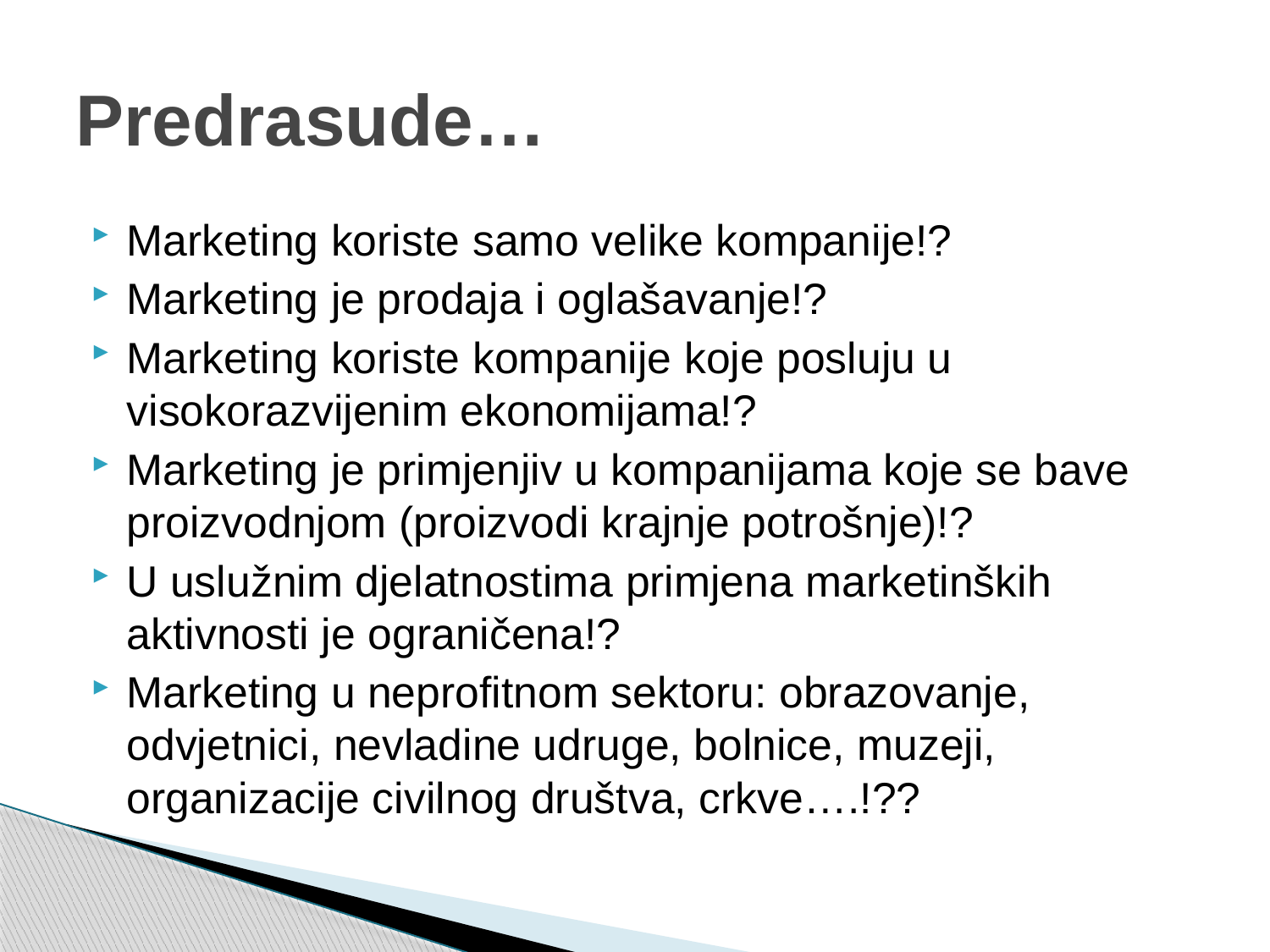

# Predrasude…
Marketing koriste samo velike kompanije!?
Marketing je prodaja i oglašavanje!?
Marketing koriste kompanije koje posluju u visokorazvijenim ekonomijama!?
Marketing je primjenjiv u kompanijama koje se bave proizvodnjom (proizvodi krajnje potrošnje)!?
U uslužnim djelatnostima primjena marketinških aktivnosti je ograničena!?
Marketing u neprofitnom sektoru: obrazovanje, odvjetnici, nevladine udruge, bolnice, muzeji, organizacije civilnog društva, crkve….!??